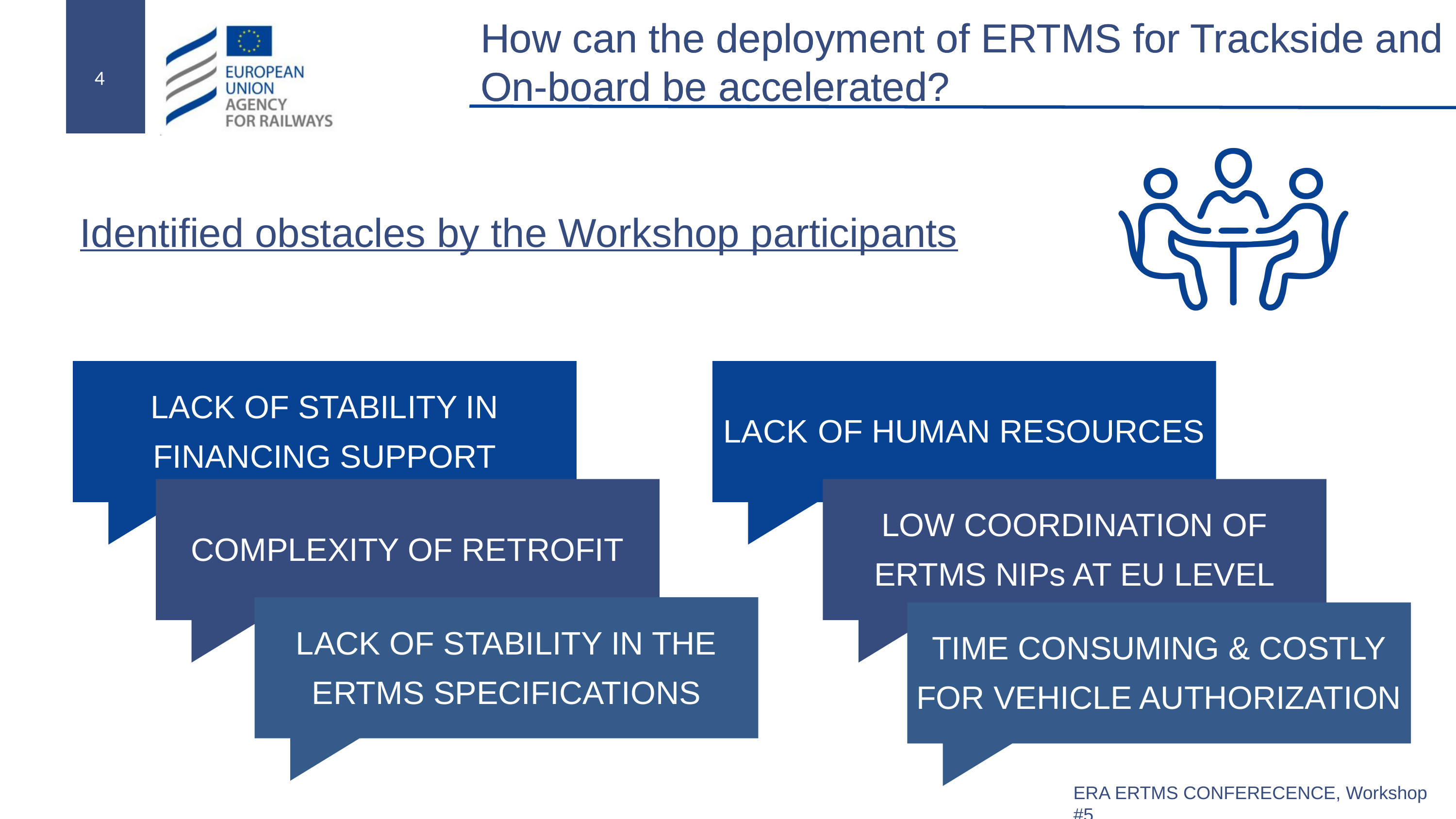

# Identified obstacles by the Workshop participants

LACK OF STABILITY IN FINANCING SUPPORT

LACK OF HUMAN RESOURCES

COMPLEXITY OF RETROFIT

LOW COORDINATION OF ERTMS NIPs AT EU LEVEL

LACK OF STABILITY IN THE ERTMS SPECIFICATIONS

TIME CONSUMING & COSTLY FOR VEHICLE AUTHORIZATION
ERA ERTMS CONFERECENCE, Workshop #5